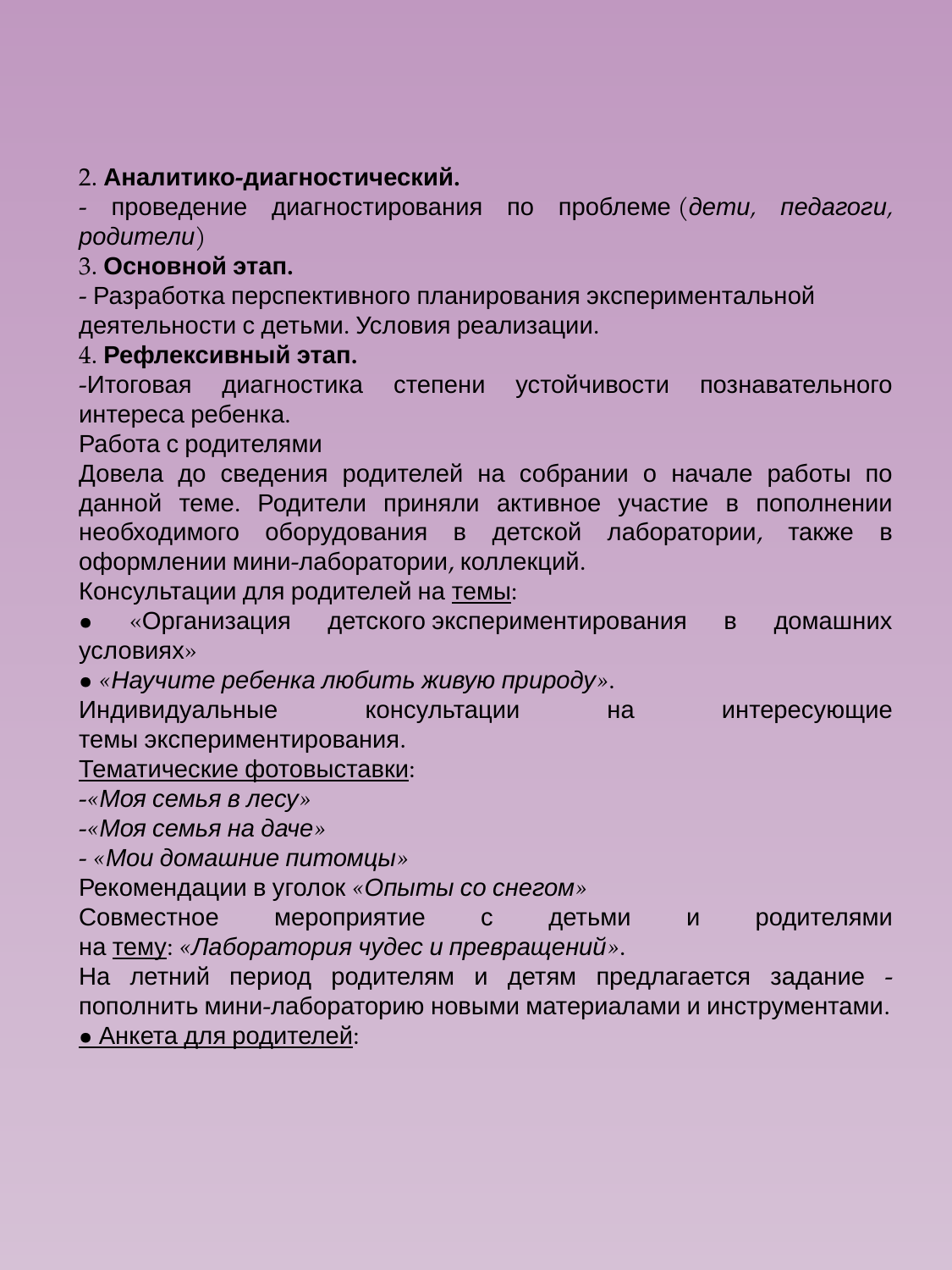

2. Аналитико-диагностический.
- проведение диагностирования по проблеме (дети, педагоги, родители)
3. Основной этап.
- Разработка перспективного планирования экспериментальной
деятельности с детьми. Условия реализации.
4. Рефлексивный этап.
-Итоговая диагностика степени устойчивости познавательного интереса ребенка.
Работа с родителями
Довела до сведения родителей на собрании о начале работы по данной теме. Родители приняли активное участие в пополнении необходимого оборудования в детской лаборатории, также в оформлении мини-лаборатории, коллекций.
Консультации для родителей на темы:
• «Организация детского экспериментирования в домашних условиях»
• «Научите ребенка любить живую природу».
Индивидуальные консультации на интересующие темы экспериментирования.
Тематические фотовыставки:
-«Моя семья в лесу»
-«Моя семья на даче»
- «Мои домашние питомцы»
Рекомендации в уголок «Опыты со снегом»
Совместное мероприятие с детьми и родителями на тему: «Лаборатория чудес и превращений».
На летний период родителям и детям предлагается задание - пополнить мини-лабораторию новыми материалами и инструментами.
• Анкета для родителей: